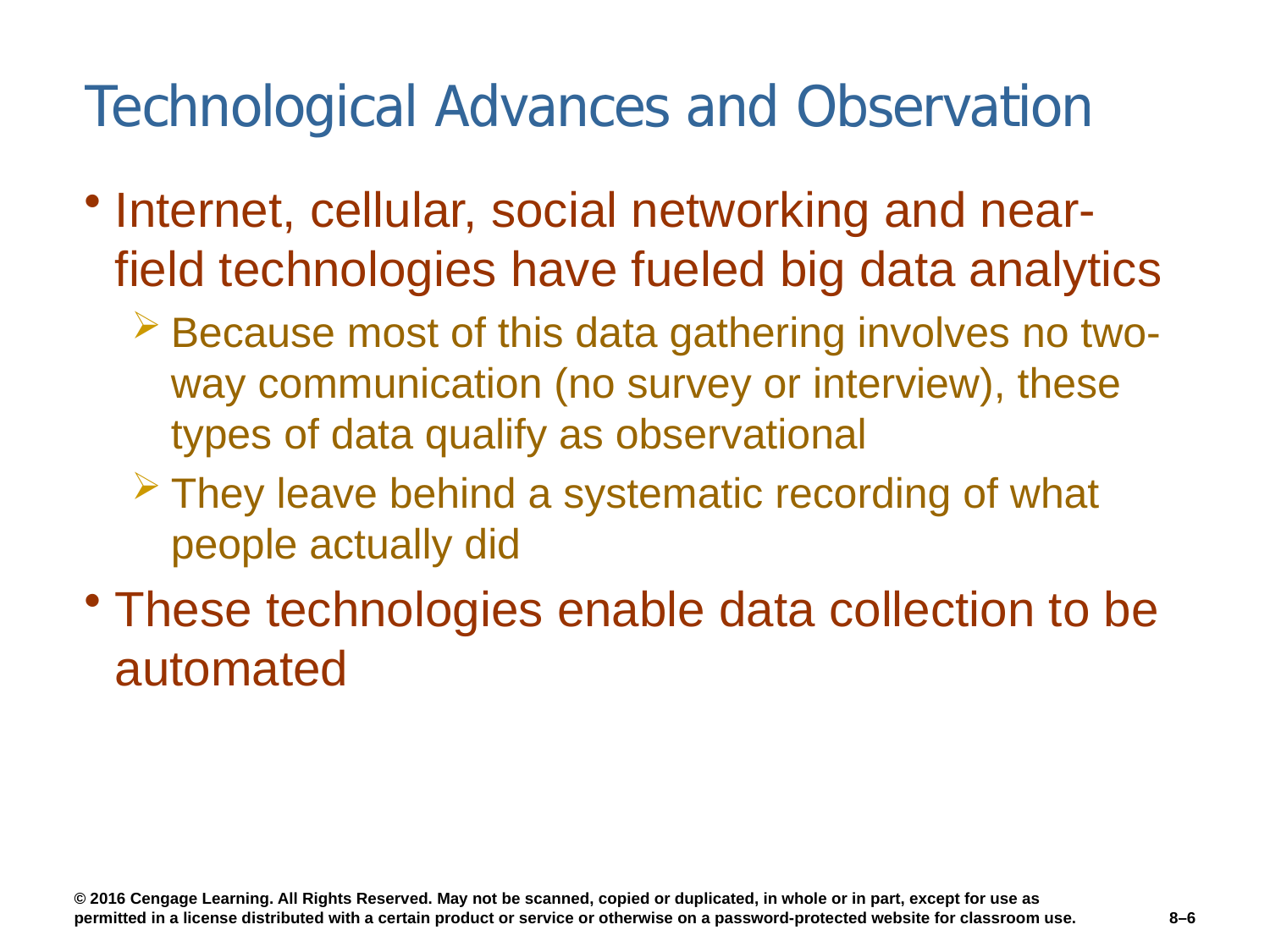

# Technological Advances and Observation
Internet, cellular, social networking and near-field technologies have fueled big data analytics
Because most of this data gathering involves no two-way communication (no survey or interview), these types of data qualify as observational
They leave behind a systematic recording of what people actually did
These technologies enable data collection to be automated
8–6
© 2016 Cengage Learning. All Rights Reserved. May not be scanned, copied or duplicated, in whole or in part, except for use as permitted in a license distributed with a certain product or service or otherwise on a password-protected website for classroom use.